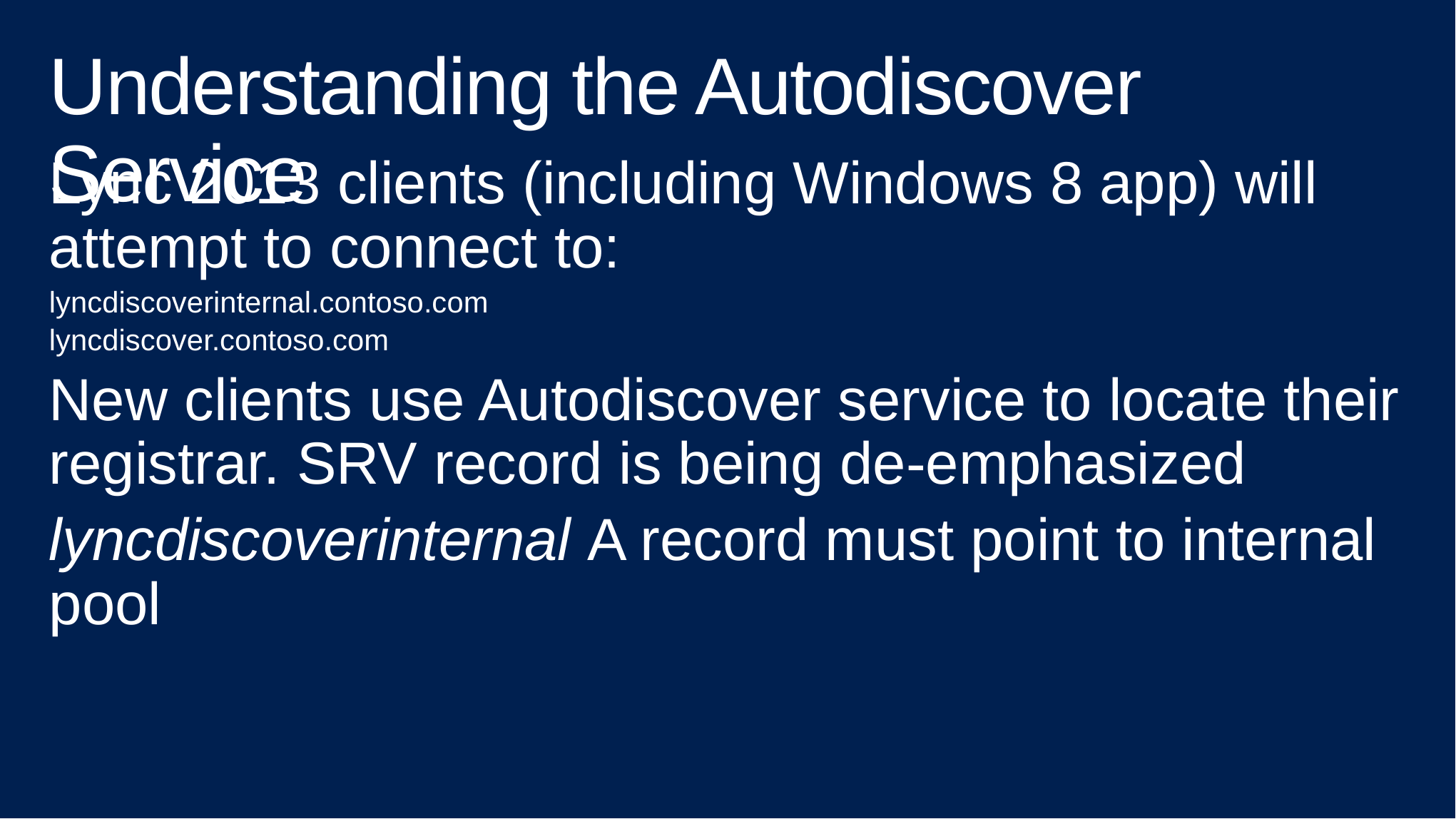

# Understanding the Autodiscover Service
Lync 2013 clients (including Windows 8 app) will attempt to connect to:
lyncdiscoverinternal.contoso.com
lyncdiscover.contoso.com
New clients use Autodiscover service to locate their registrar. SRV record is being de-emphasized
lyncdiscoverinternal A record must point to internal pool